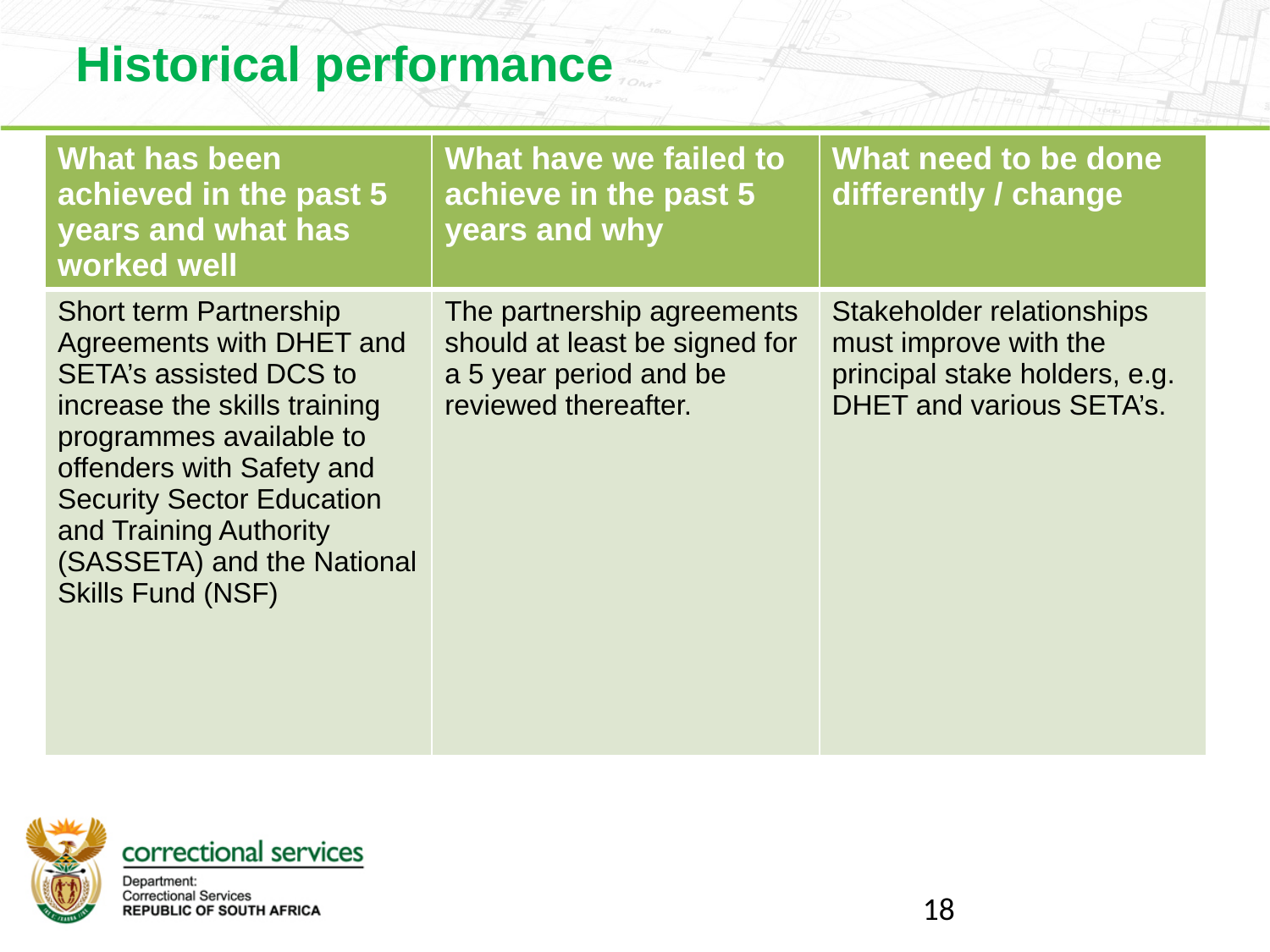

Historical performance
| What has been achieved in the past 5 years and what has worked well | What have we failed to achieve in the past 5 years and why | What need to be done differently / change |
| --- | --- | --- |
| Short term Partnership Agreements with DHET and SETA’s assisted DCS to increase the skills training programmes available to offenders with Safety and Security Sector Education and Training Authority (SASSETA) and the National Skills Fund (NSF) | The partnership agreements should at least be signed for a 5 year period and be reviewed thereafter. | Stakeholder relationships must improve with the principal stake holders, e.g. DHET and various SETA’s. |
18